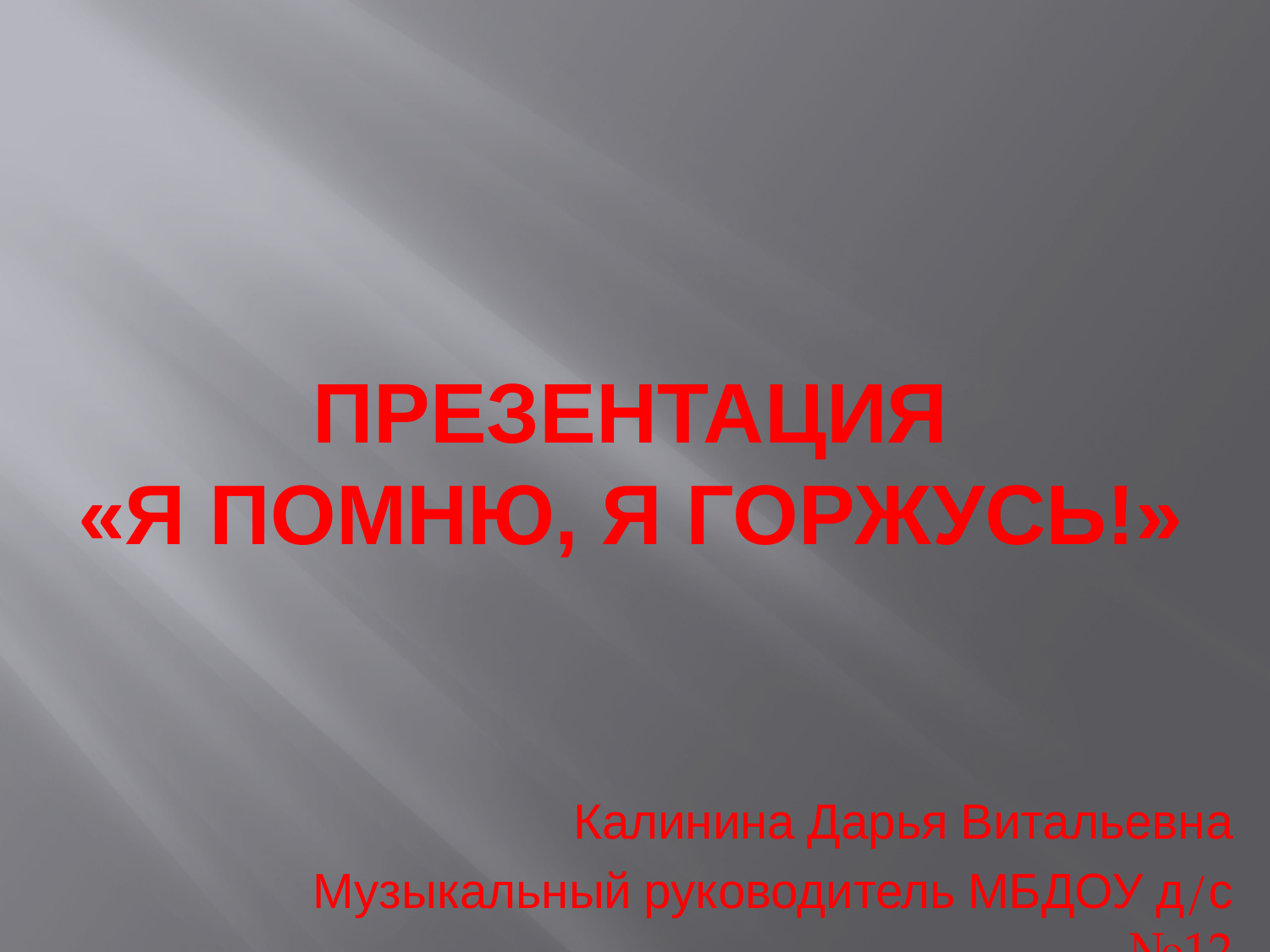

# Презентация «я помню, я горжусь!»
Калинина Дарья Витальевна
Музыкальный руководитель МБДОУ д/с №12